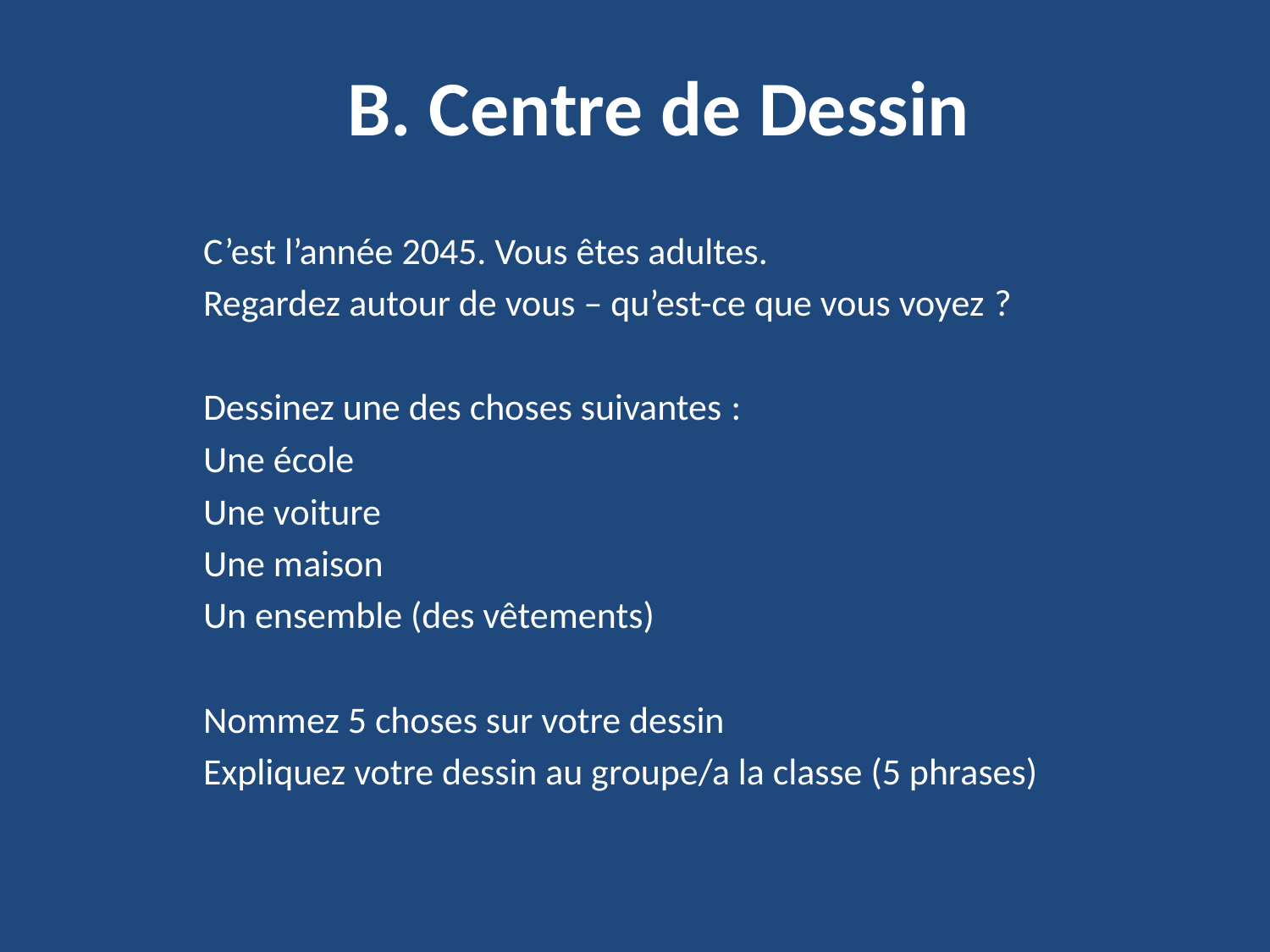

# B. Centre de Dessin

C’est l’année 2045. Vous êtes adultes.
Regardez autour de vous – qu’est-ce que vous voyez ?

Dessinez une des choses suivantes :
Une école
Une voiture
Une maison
Un ensemble (des vêtements)

Nommez 5 choses sur votre dessin
Expliquez votre dessin au groupe/a la classe (5 phrases)